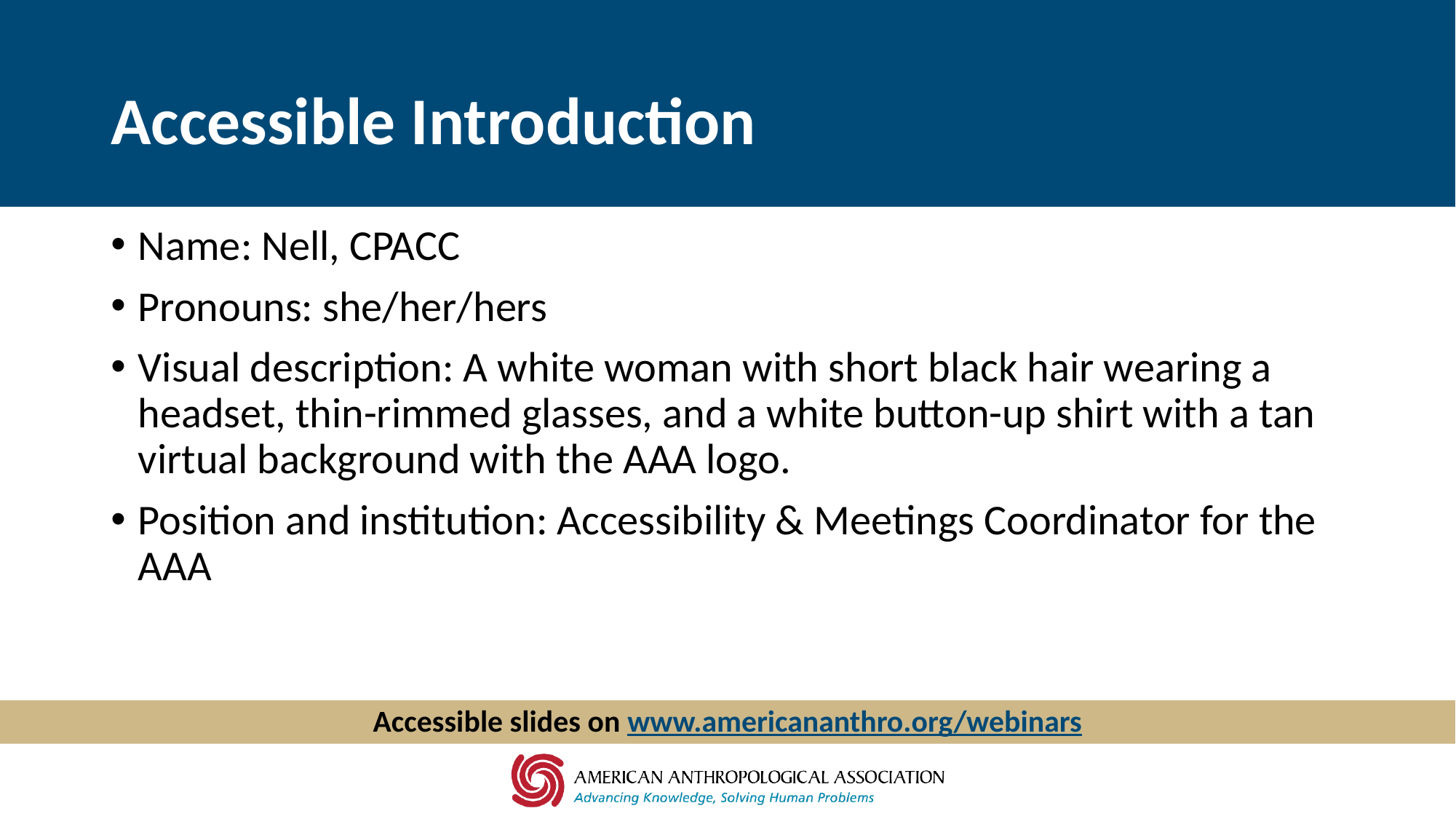

# Accessible Introduction
Name: Nell, CPACC
Pronouns: she/her/hers
Visual description: A white woman with short black hair wearing a headset, thin-rimmed glasses, and a white button-up shirt with a tan virtual background with the AAA logo.
Position and institution: Accessibility & Meetings Coordinator for the AAA
Accessible slides on www.americananthro.org/webinars